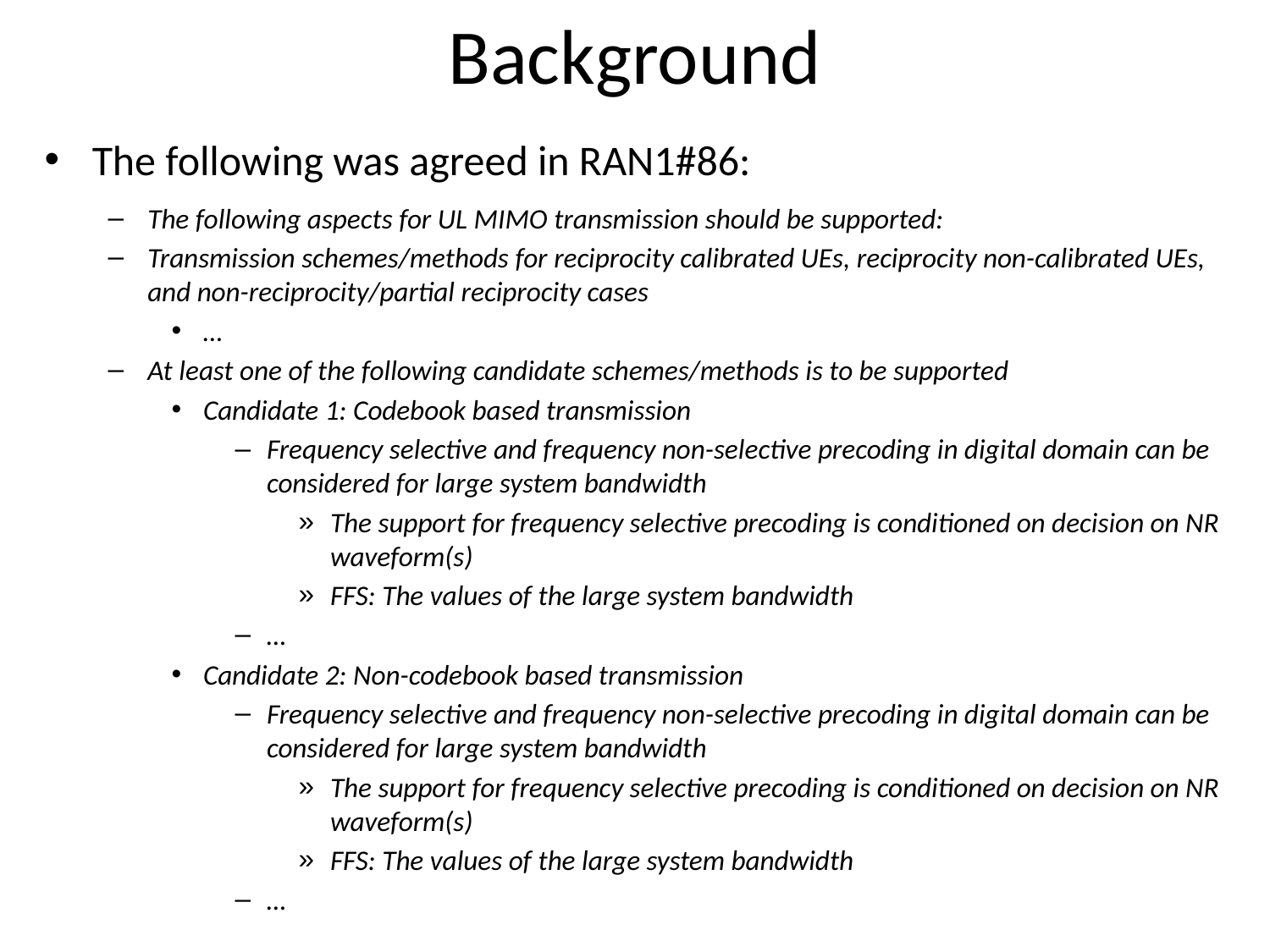

# Background
The following was agreed in RAN1#86:
The following aspects for UL MIMO transmission should be supported:
Transmission schemes/methods for reciprocity calibrated UEs, reciprocity non-calibrated UEs, and non-reciprocity/partial reciprocity cases
…
At least one of the following candidate schemes/methods is to be supported
Candidate 1: Codebook based transmission
Frequency selective and frequency non-selective precoding in digital domain can be considered for large system bandwidth
The support for frequency selective precoding is conditioned on decision on NR waveform(s)
FFS: The values of the large system bandwidth
…
Candidate 2: Non-codebook based transmission
Frequency selective and frequency non-selective precoding in digital domain can be considered for large system bandwidth
The support for frequency selective precoding is conditioned on decision on NR waveform(s)
FFS: The values of the large system bandwidth
…